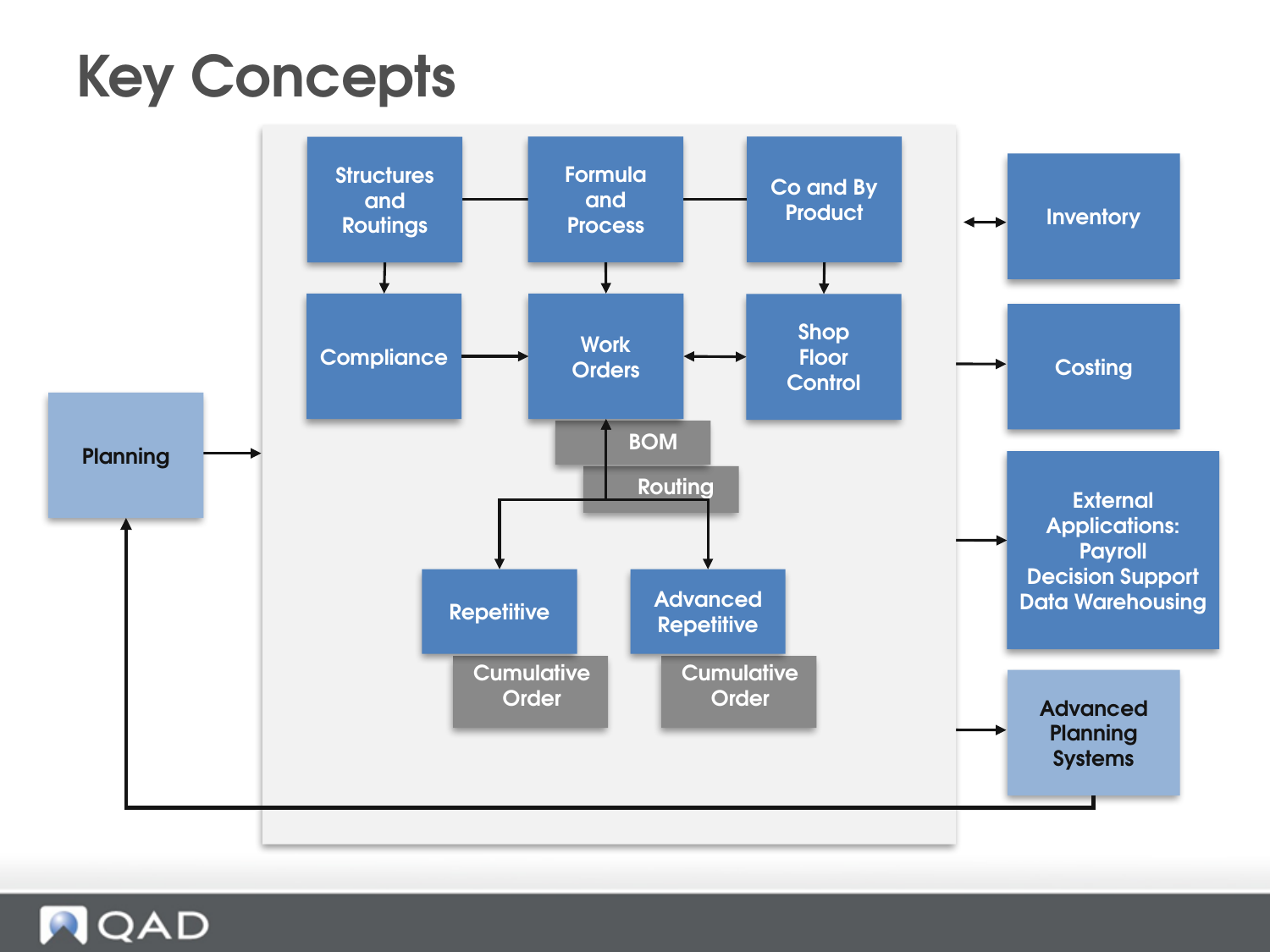

# Key Concepts

Formula
and
Process
Co and By
Product
Structures
and
Routings
Inventory

Compliance
Work
Orders
Shop
Floor
Control
Costing

Planning

            BOM
External
Applications:
Payroll
Decision Support
Data Warehousing

         Routing

Repetitive
Advanced
Repetitive
Cumulative
Order
Cumulative
Order

Advanced
Planning
Systems